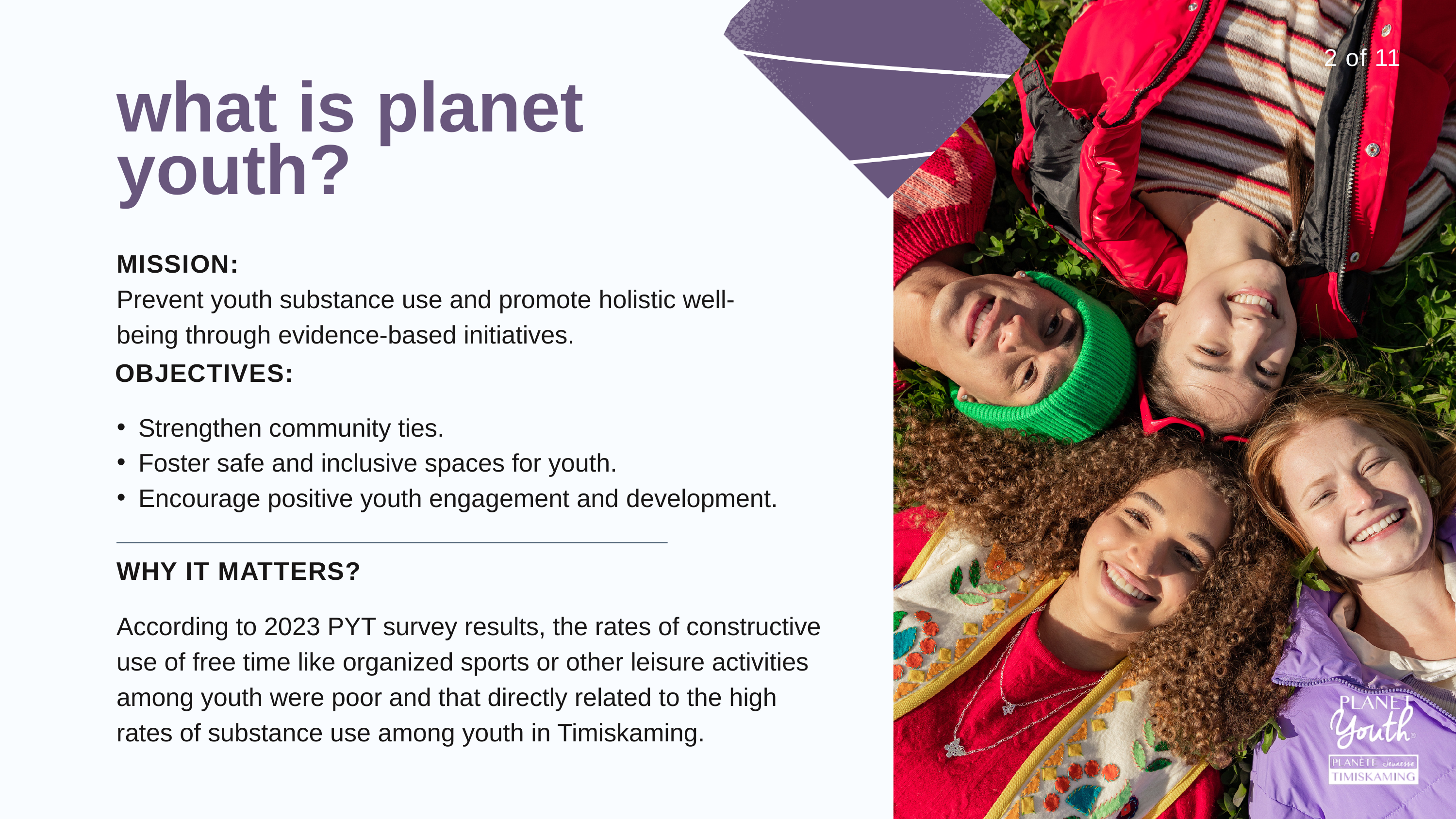

2 of 11
what is planet youth?
MISSION:
Prevent youth substance use and promote ​holistic well-being through evidence-based initiatives.​
OBJECTIVES:

Strengthen community ties.​
Foster safe and inclusive spaces for youth.​
Encourage positive youth engagement and ​development.​

WHY IT MATTERS?

According to 2023 PYT survey results, the rates of constructive use of free time like organized sports or other leisure activities among youth were poor and that directly related to the high rates of substance use among youth in Timiskaming.